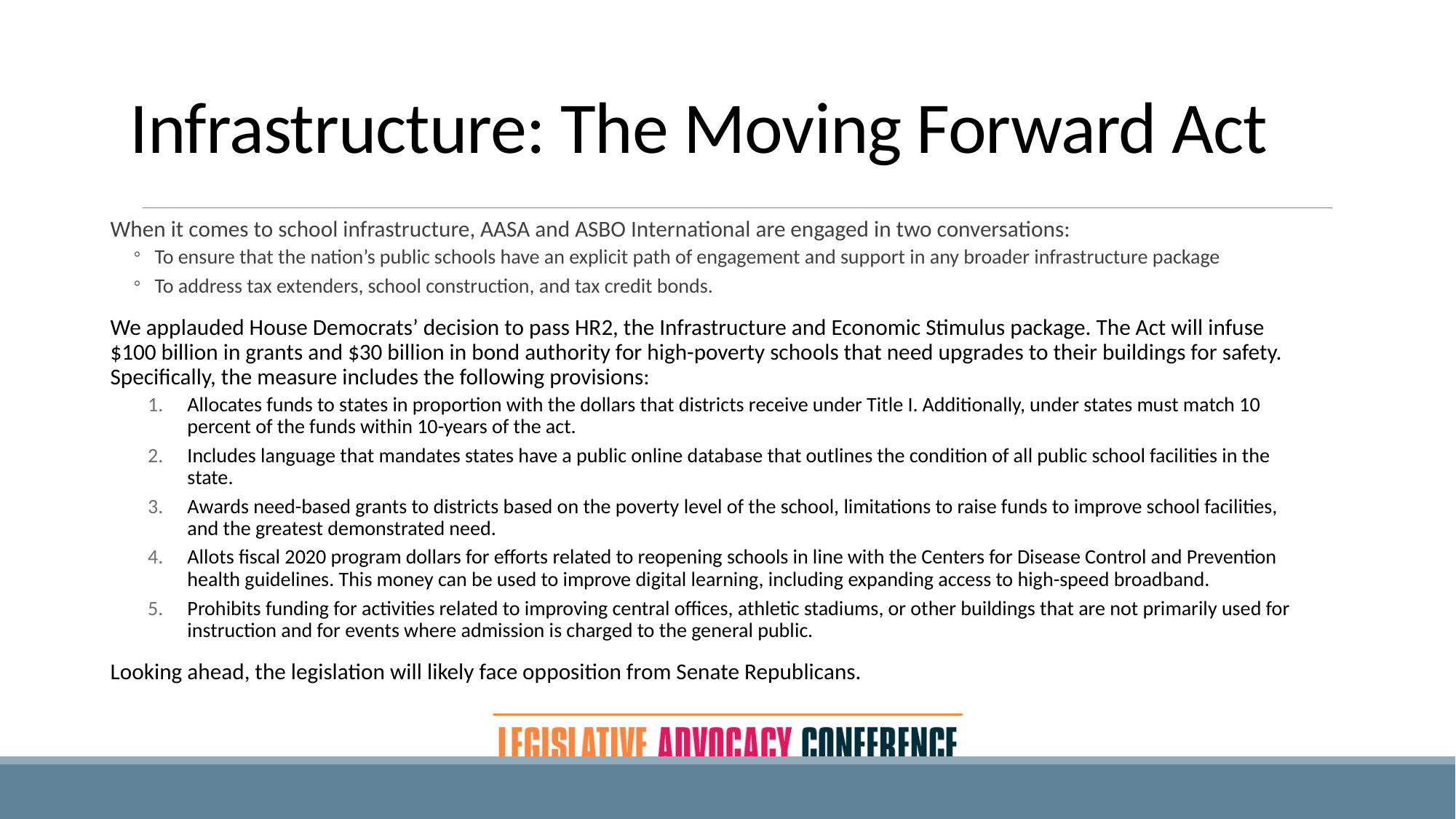

# Infrastructure: The Moving Forward Act
When it comes to school infrastructure, AASA and ASBO International are engaged in two conversations:
To ensure that the nation’s public schools have an explicit path of engagement and support in any broader infrastructure package
To address tax extenders, school construction, and tax credit bonds.
We applauded House Democrats’ decision to pass HR2, the Infrastructure and Economic Stimulus package. The Act will infuse $100 billion in grants and $30 billion in bond authority for high-poverty schools that need upgrades to their buildings for safety. Specifically, the measure includes the following provisions:
Allocates funds to states in proportion with the dollars that districts receive under Title I. Additionally, under states must match 10 percent of the funds within 10-years of the act.
Includes language that mandates states have a public online database that outlines the condition of all public school facilities in the state.
Awards need-based grants to districts based on the poverty level of the school, limitations to raise funds to improve school facilities, and the greatest demonstrated need.
Allots fiscal 2020 program dollars for efforts related to reopening schools in line with the Centers for Disease Control and Prevention health guidelines. This money can be used to improve digital learning, including expanding access to high-speed broadband.
Prohibits funding for activities related to improving central offices, athletic stadiums, or other buildings that are not primarily used for instruction and for events where admission is charged to the general public.
Looking ahead, the legislation will likely face opposition from Senate Republicans.